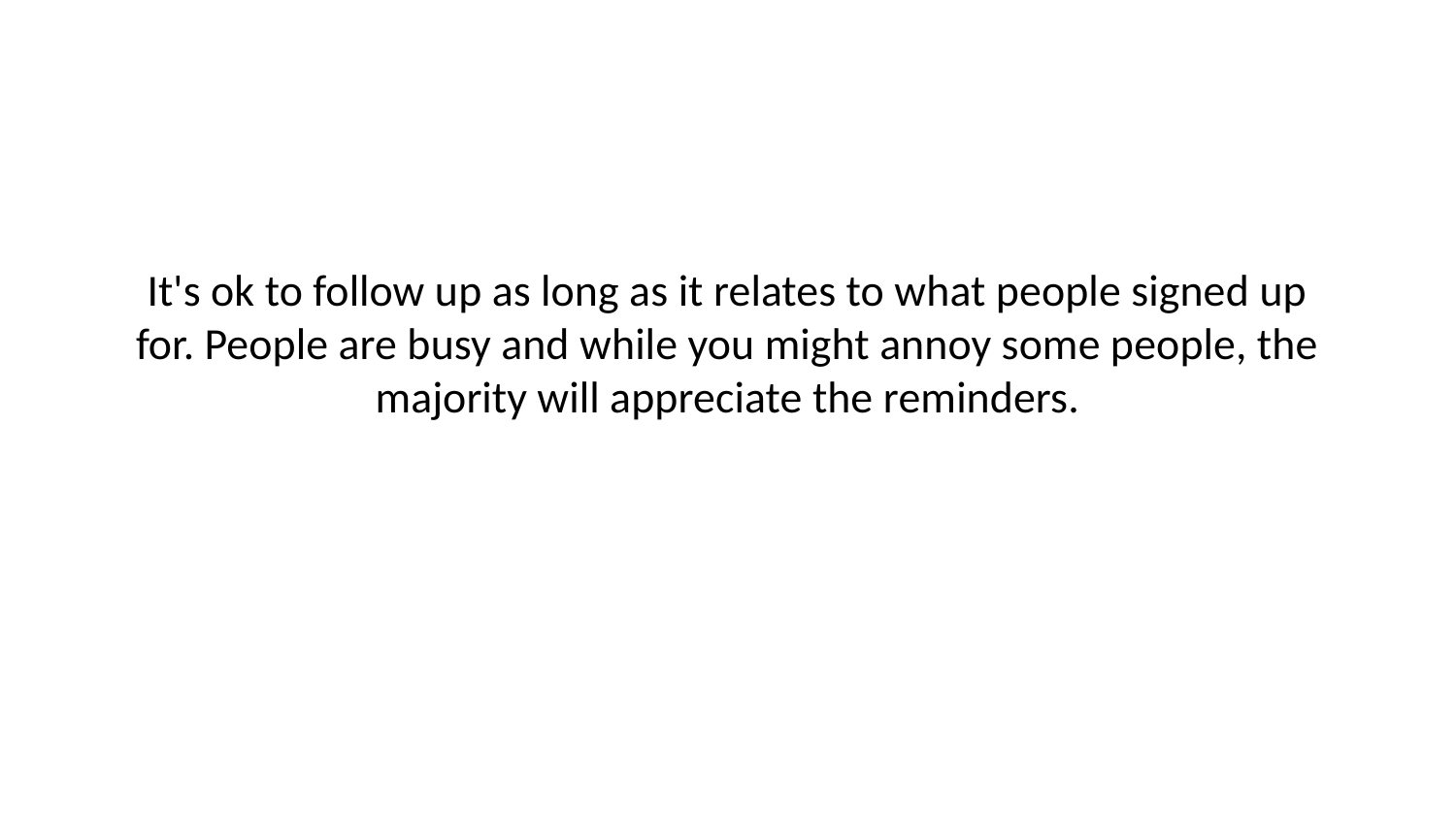

# It's ok to follow up as long as it relates to what people signed up for. People are busy and while you might annoy some people, the majority will appreciate the reminders.